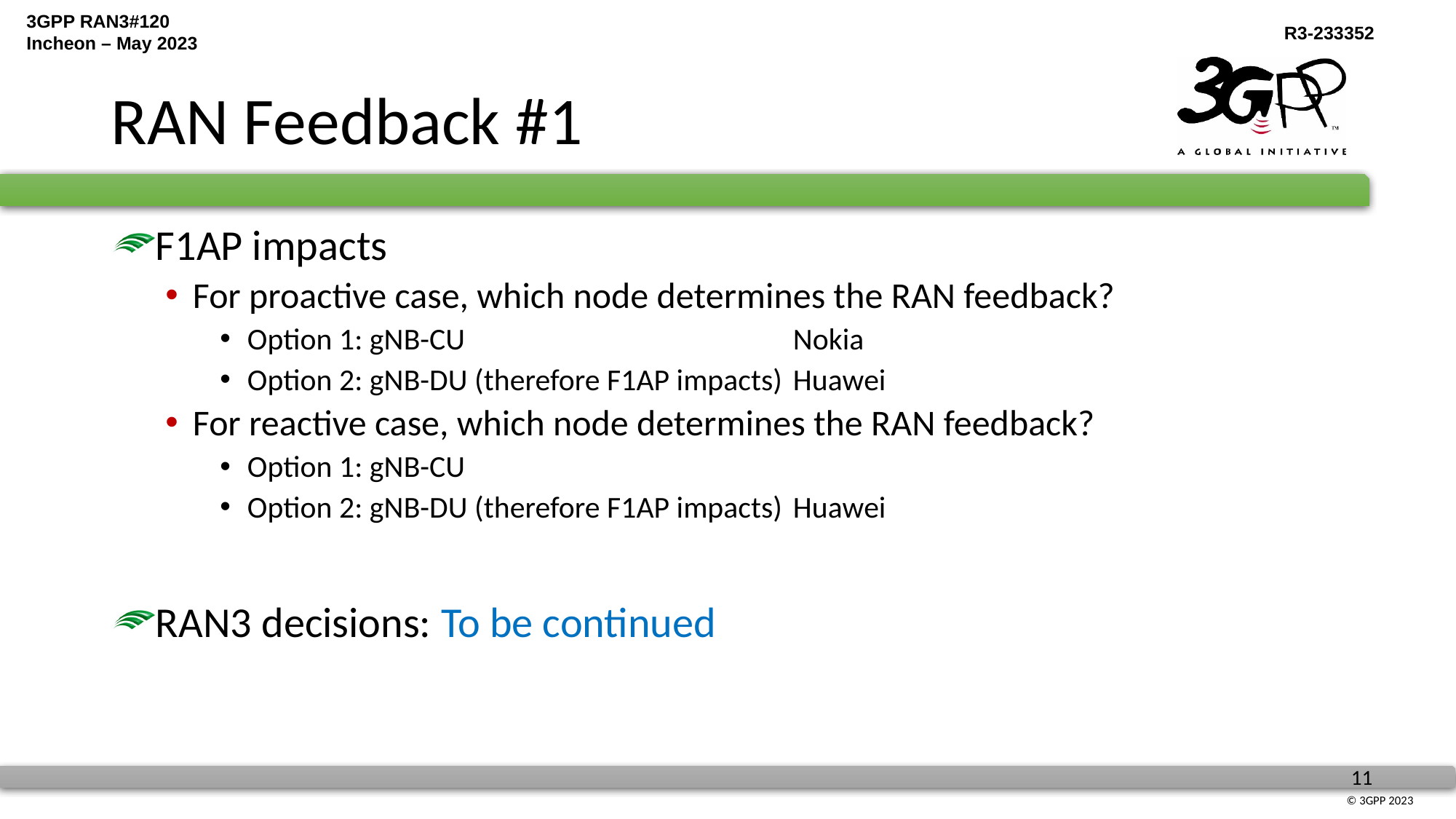

# RAN Feedback #1
F1AP impacts
For proactive case, which node determines the RAN feedback?
Option 1: gNB-CU				Nokia
Option 2: gNB-DU (therefore F1AP impacts)	Huawei
For reactive case, which node determines the RAN feedback?
Option 1: gNB-CU
Option 2: gNB-DU (therefore F1AP impacts)	Huawei

RAN3 decisions: To be continued